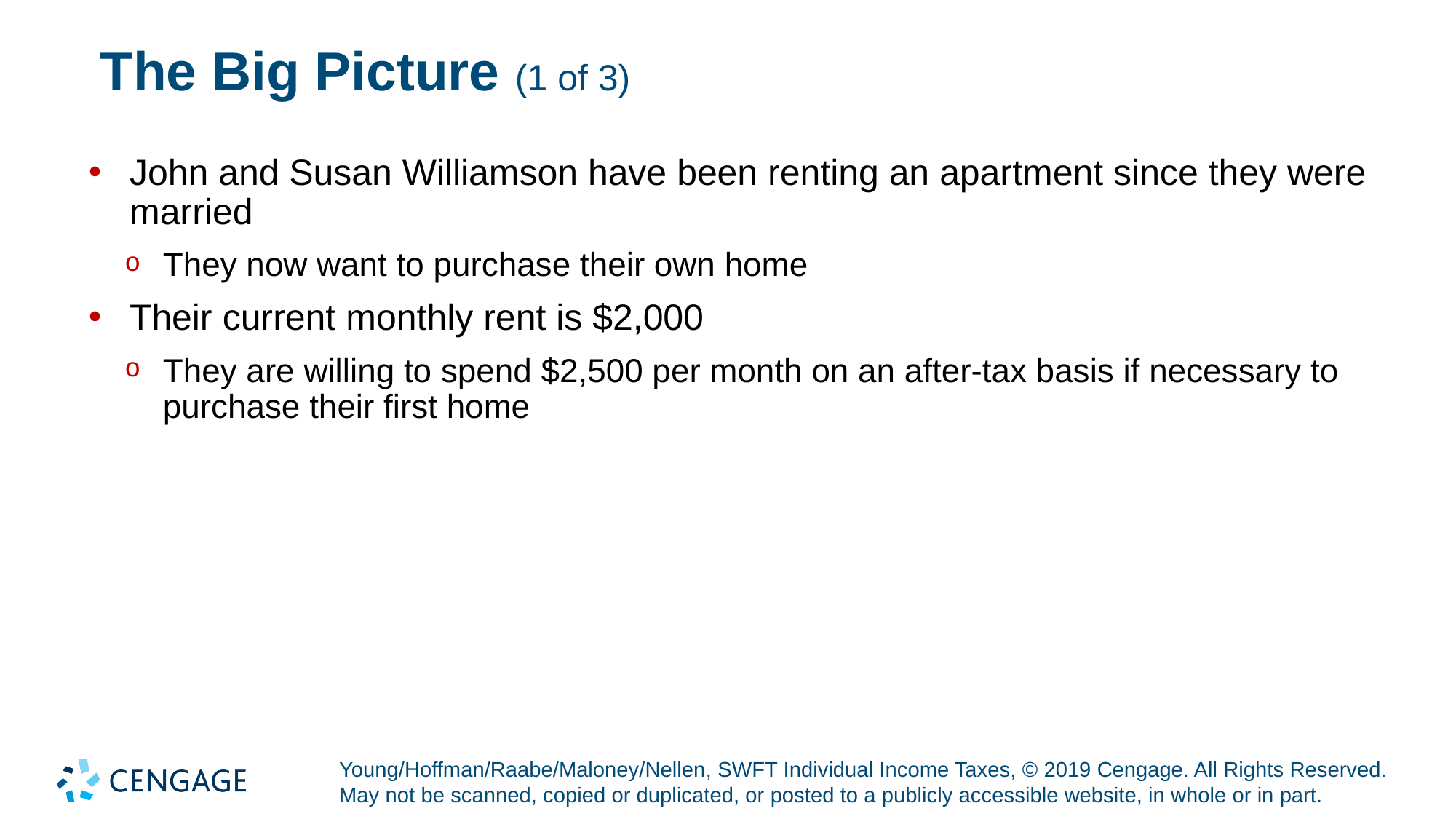

# The Big Picture (1 of 3)
John and Susan Williamson have been renting an apartment since they were married
They now want to purchase their own home
Their current monthly rent is $2,000
They are willing to spend $2,500 per month on an after-tax basis if necessary to purchase their first home